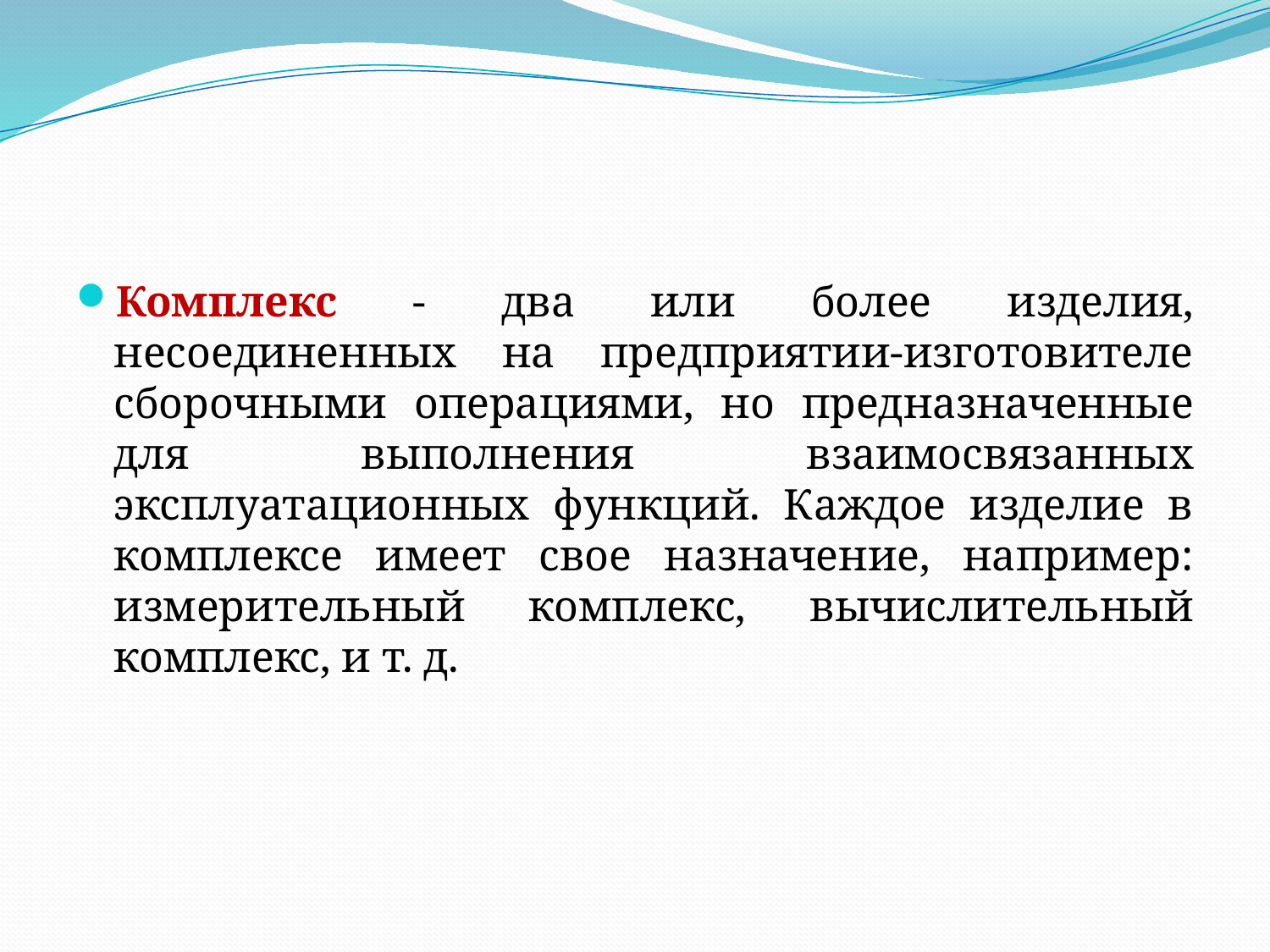

Комплекс - два или более изделия, несоединенных на предприятии-изготовителе сборочными операциями, но предназначенные для выполнения взаимосвязанных эксплуатационных функций. Каждое изделие в комплексе имеет свое назначение, например: измерительный комплекс, вычислительный комплекс, и т. д.